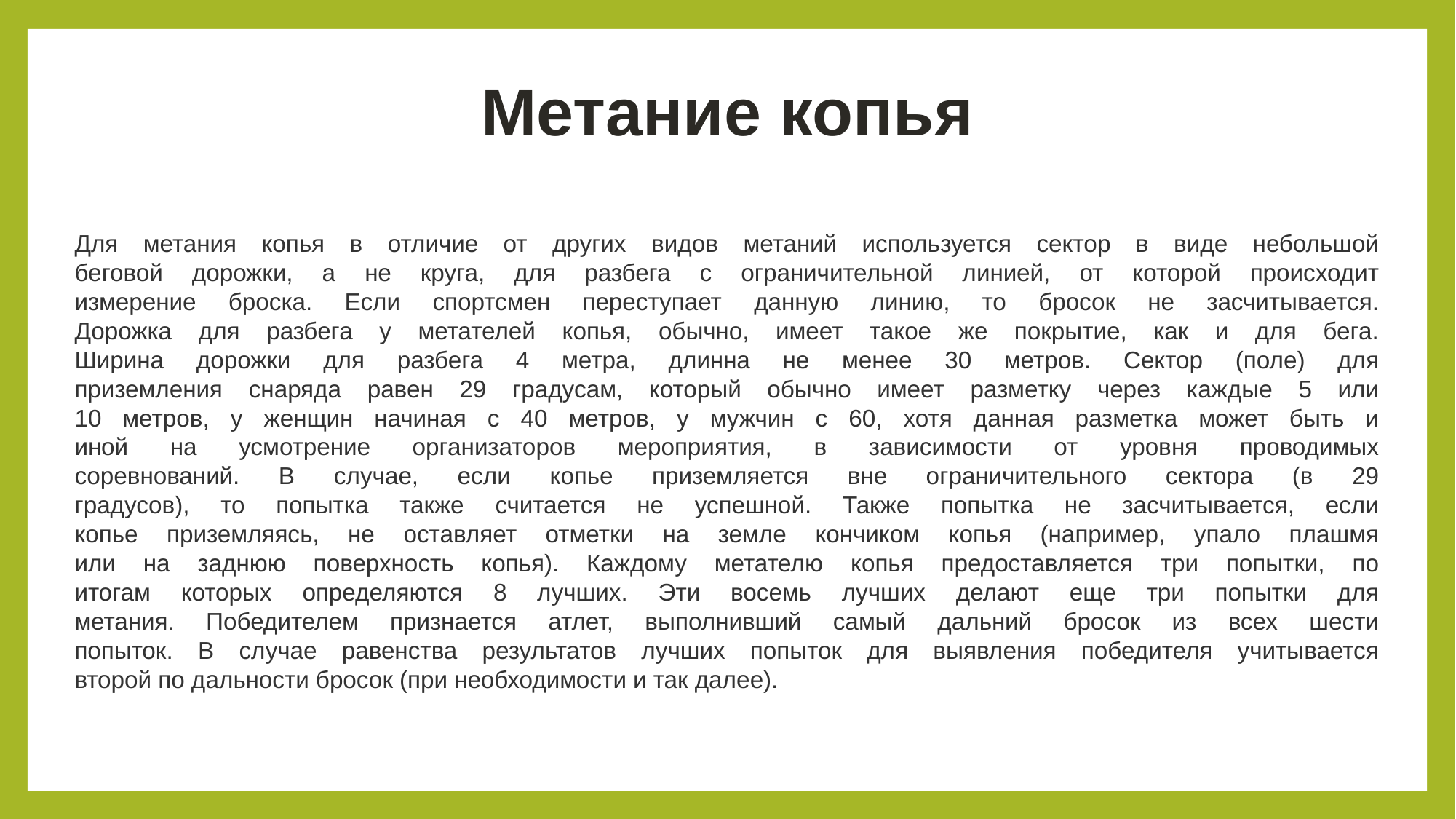

Метание копья
Для метания копья в отличие от других видов метаний используется сектор в виде небольшой
беговой дорожки, а не круга, для разбега с ограничительной линией, от которой происходит
измерение броска. Если спортсмен переступает данную линию, то бросок не засчитывается.
Дорожка для разбега у метателей копья, обычно, имеет такое же покрытие, как и для бега.
Ширина дорожки для разбега 4 метра, длинна не менее 30 метров. Сектор (поле) для
приземления снаряда равен 29 градусам, который обычно имеет разметку через каждые 5 или
10 метров, у женщин начиная с 40 метров, у мужчин с 60, хотя данная разметка может быть и
иной на усмотрение организаторов мероприятия, в зависимости от уровня проводимых
соревнований. В случае, если копье приземляется вне ограничительного сектора (в 29
градусов), то попытка также считается не успешной. Также попытка не засчитывается, если
копье приземляясь, не оставляет отметки на земле кончиком копья (например, упало плашмя
или на заднюю поверхность копья). Каждому метателю копья предоставляется три попытки, по
итогам которых определяются 8 лучших. Эти восемь лучших делают еще три попытки для
метания. Победителем признается атлет, выполнивший самый дальний бросок из всех шести
попыток. В случае равенства результатов лучших попыток для выявления победителя учитывается
второй по дальности бросок (при необходимости и так далее).